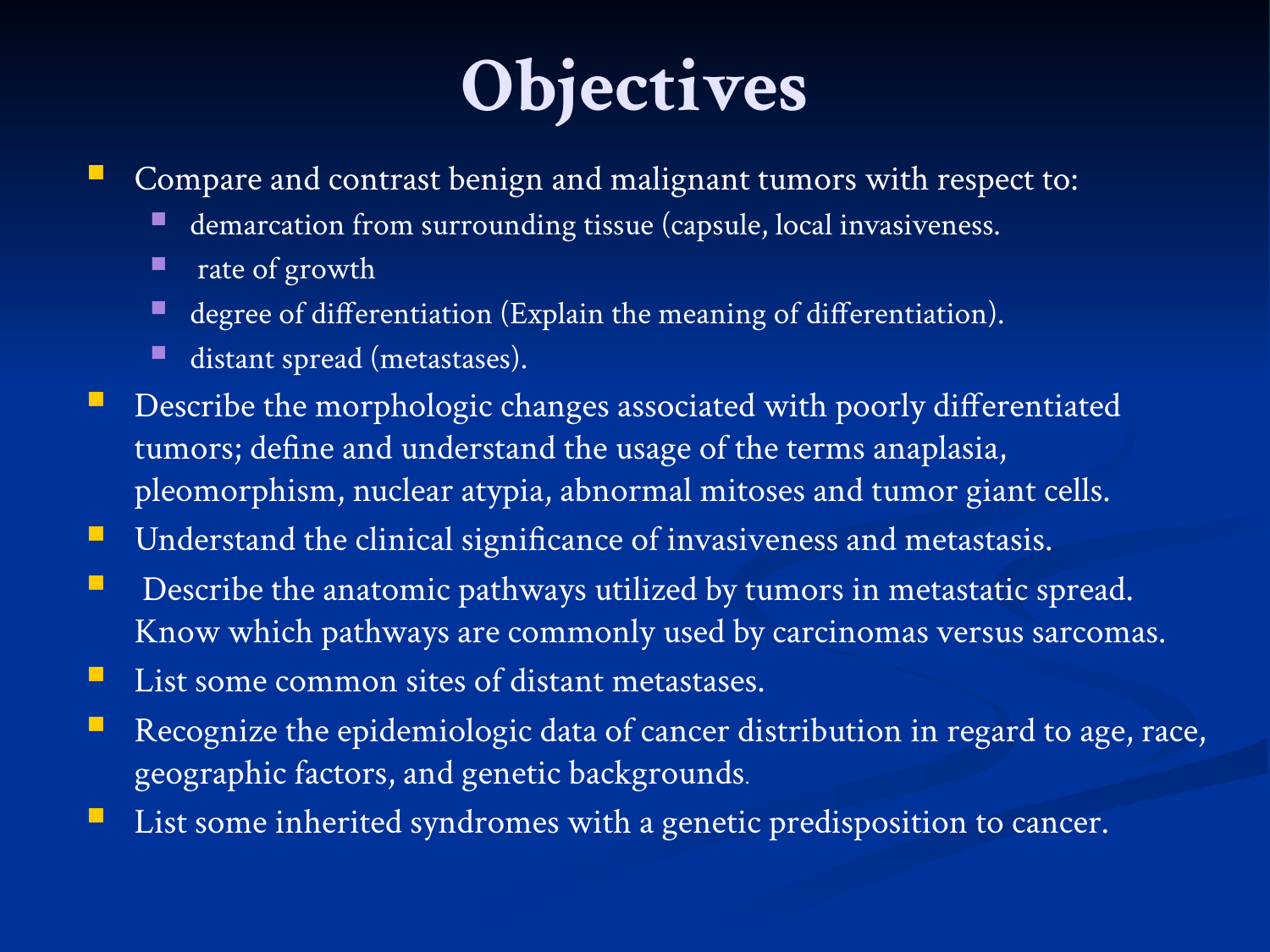

# Objectives
Compare and contrast benign and malignant tumors with respect to:
demarcation from surrounding tissue (capsule, local invasiveness.
 rate of growth
degree of differentiation (Explain the meaning of differentiation).
distant spread (metastases).
Describe the morphologic changes associated with poorly differentiated tumors; define and understand the usage of the terms anaplasia, pleomorphism, nuclear atypia, abnormal mitoses and tumor giant cells.
Understand the clinical significance of invasiveness and metastasis.
 Describe the anatomic pathways utilized by tumors in metastatic spread. Know which pathways are commonly used by carcinomas versus sarcomas.
List some common sites of distant metastases.
Recognize the epidemiologic data of cancer distribution in regard to age, race, geographic factors, and genetic backgrounds.
List some inherited syndromes with a genetic predisposition to cancer.